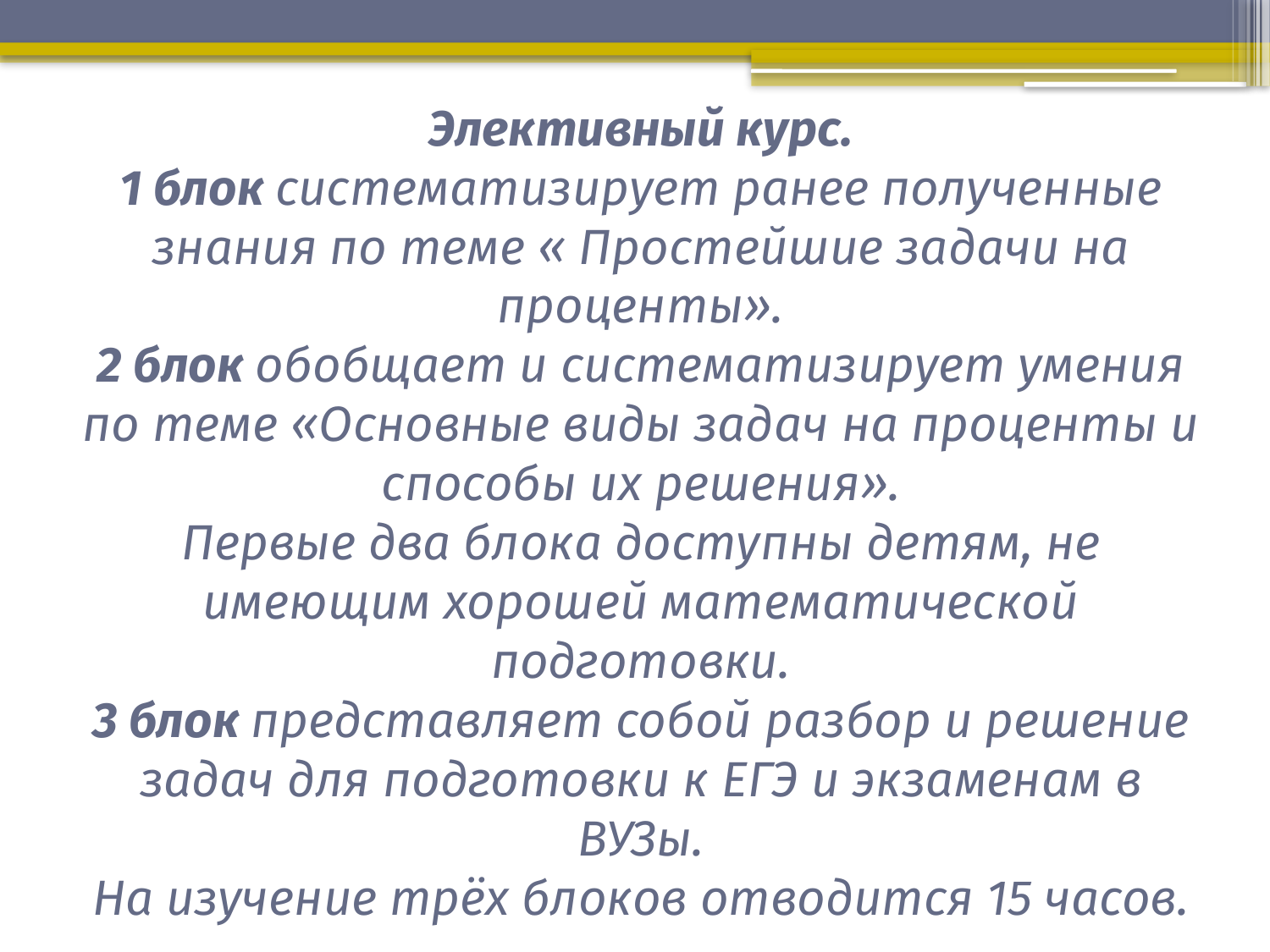

# Элективный курс. 1 блок систематизирует ранее полученные знания по теме « Простейшие задачи на проценты». 2 блок обобщает и систематизирует умения по теме «Основные виды задач на проценты и способы их решения». Первые два блока доступны детям, не имеющим хорошей математической подготовки. 3 блок представляет собой разбор и решение задач для подготовки к ЕГЭ и экзаменам в ВУЗы. На изучение трёх блоков отводится 15 часов.